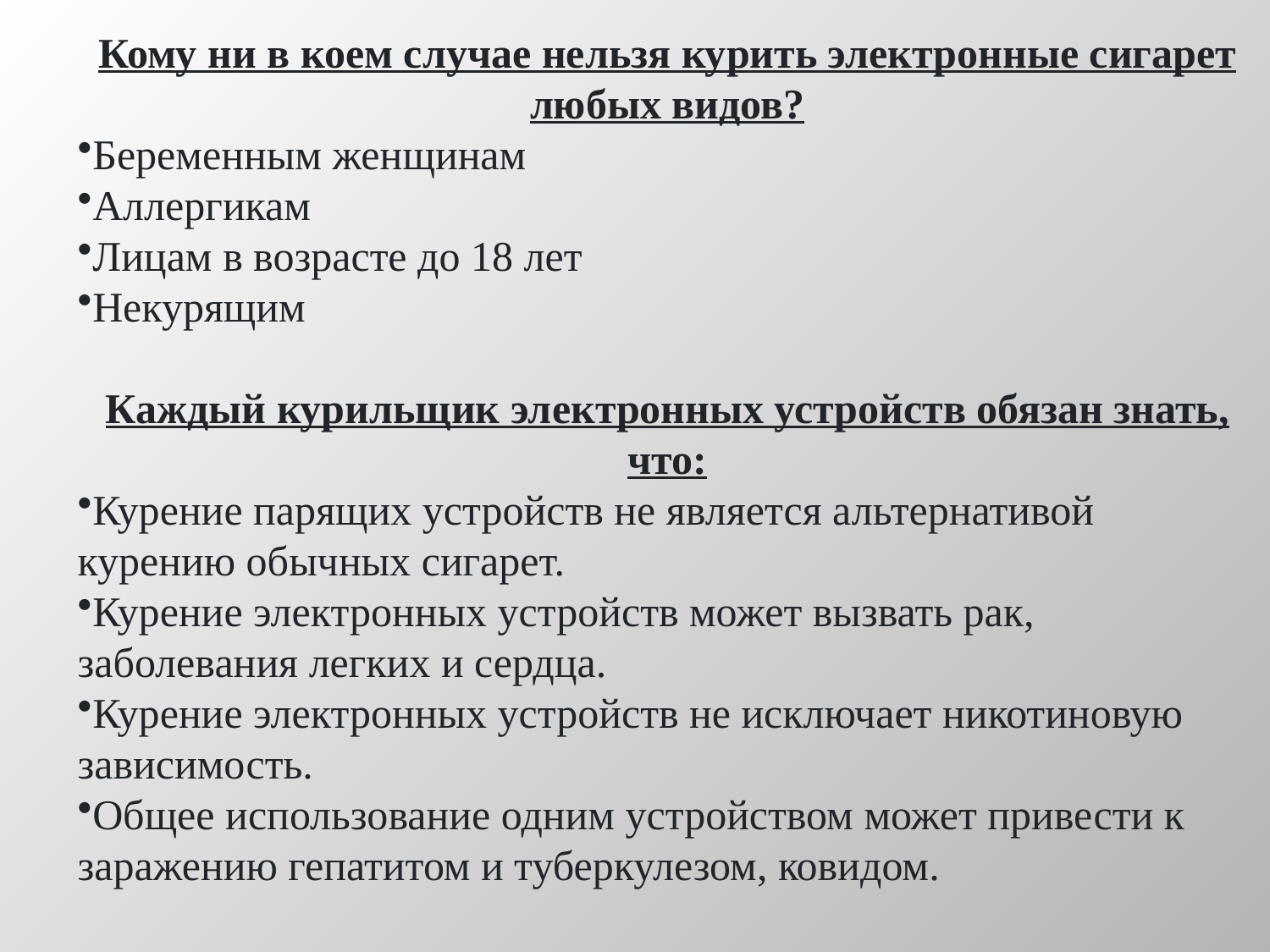

Кому ни в коем случае нельзя курить электронные сигарет любых видов?
Беременным женщинам
Аллергикам
Лицам в возрасте до 18 лет
Некурящим

Каждый курильщик электронных устройств обязан знать, что:
Курение парящих устройств не является альтернативой курению обычных сигарет.
Курение электронных устройств может вызвать рак, заболевания легких и сердца.
Курение электронных устройств не исключает никотиновую зависимость.
Общее использование одним устройством может привести к заражению гепатитом и туберкулезом, ковидом.